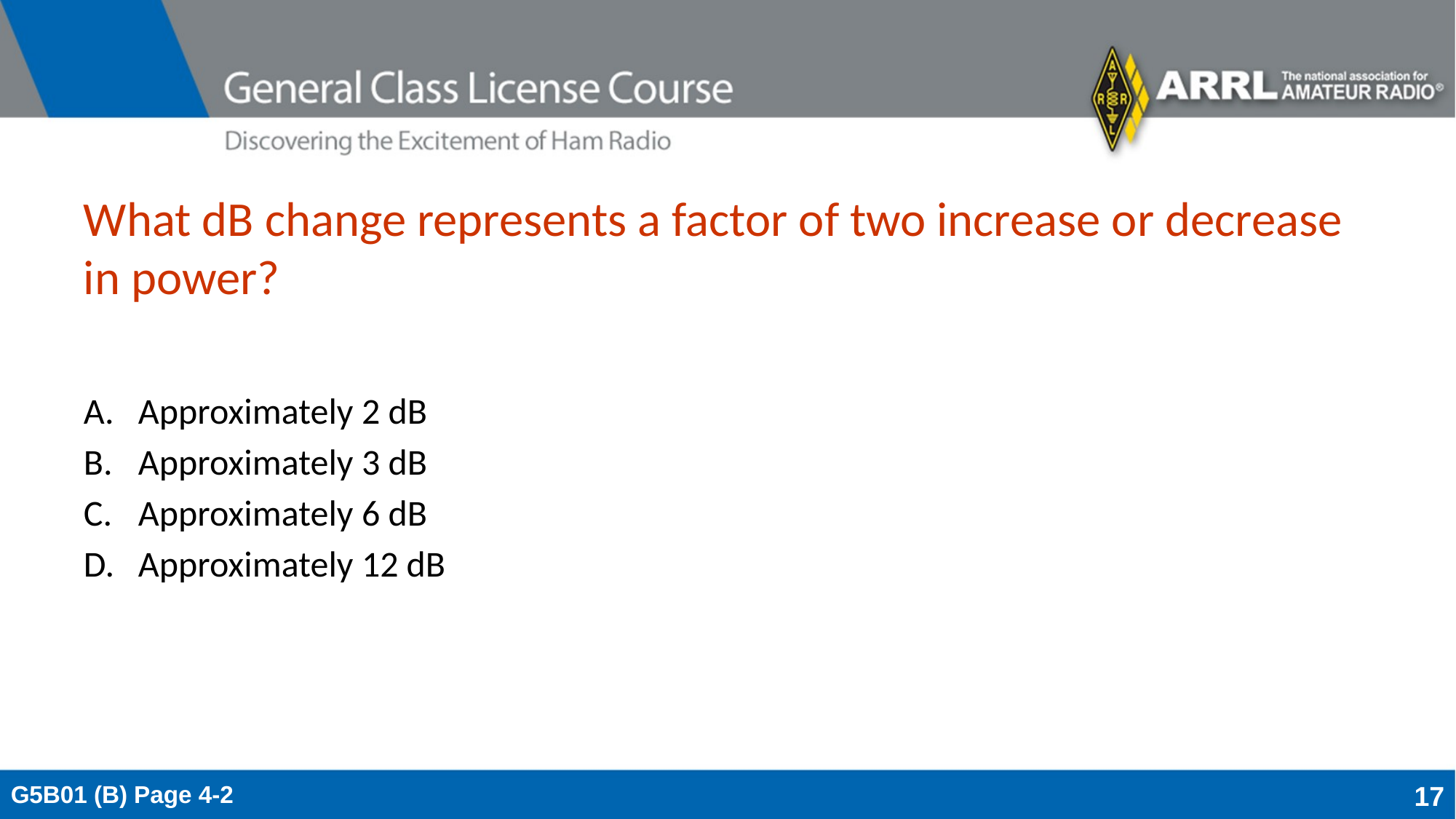

# What dB change represents a factor of two increase or decrease in power?
Approximately 2 dB
Approximately 3 dB
Approximately 6 dB
Approximately 12 dB
G5B01 (B) Page 4-2
17